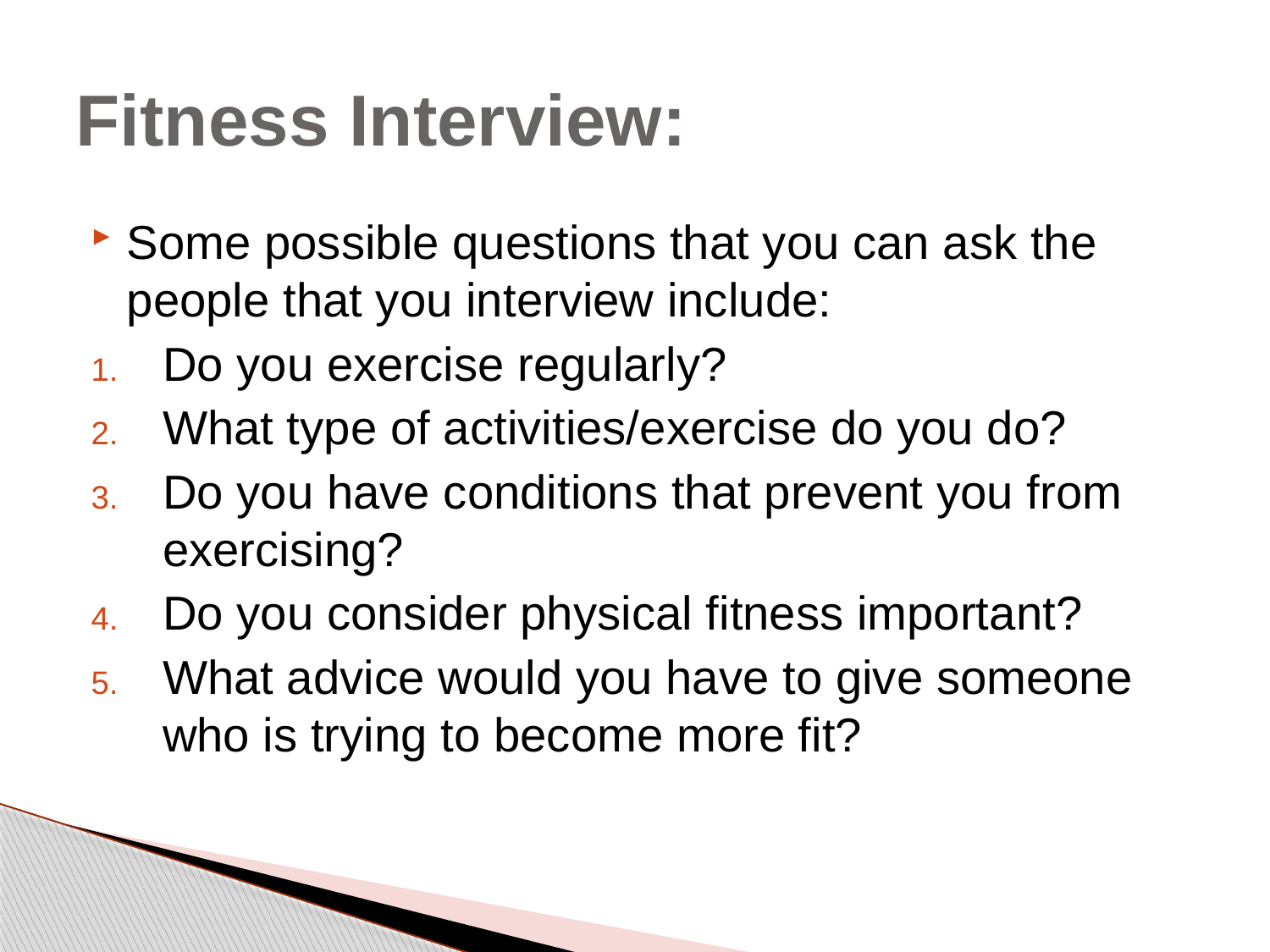

# Fitness Interview:
Some possible questions that you can ask the people that you interview include:
Do you exercise regularly?
What type of activities/exercise do you do?
Do you have conditions that prevent you from exercising?
Do you consider physical fitness important?
What advice would you have to give someone who is trying to become more fit?